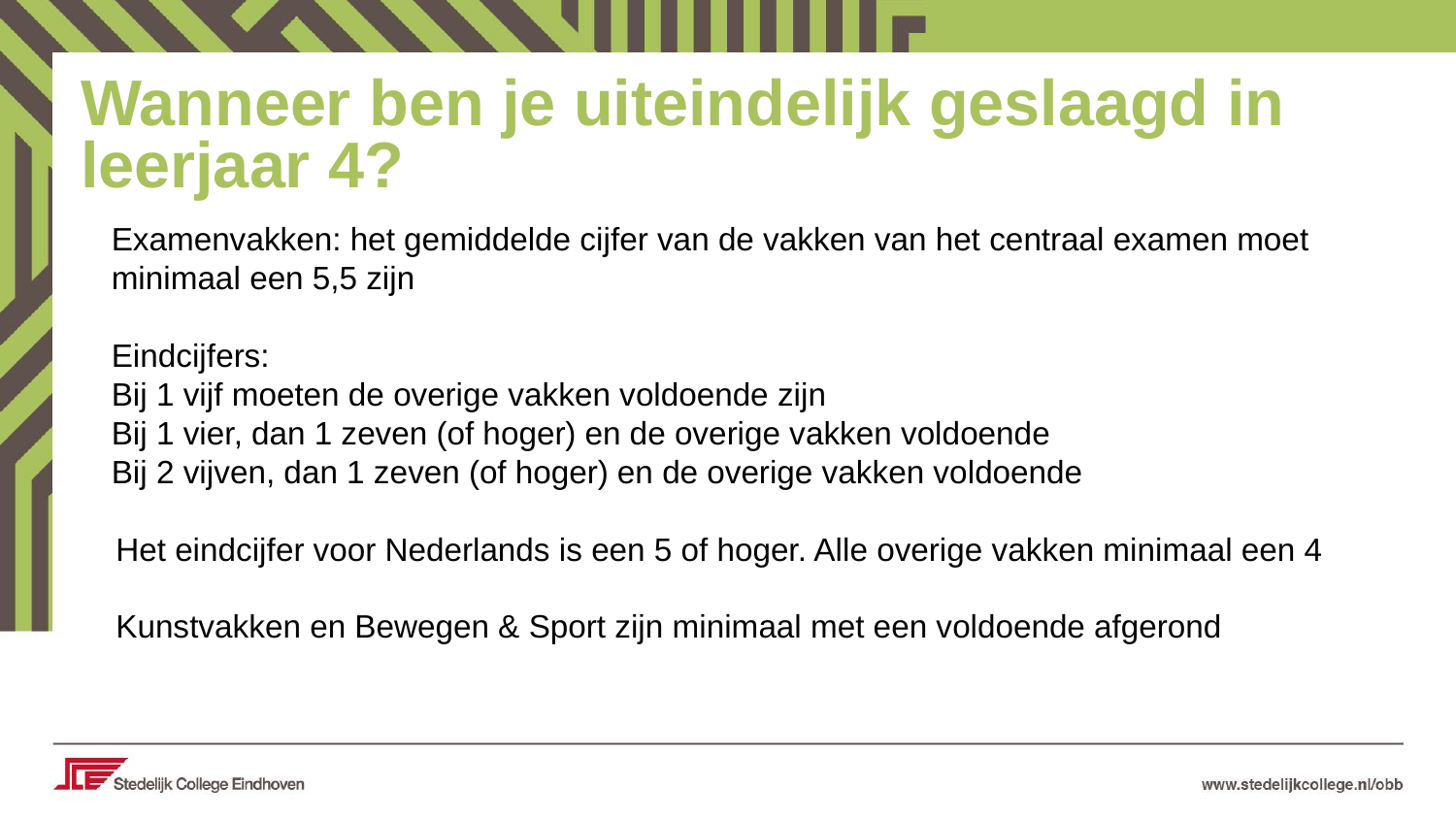

Wanneer ben je uiteindelijk geslaagd in leerjaar 4?
Examenvakken: het gemiddelde cijfer van de vakken van het centraal examen moet minimaal een 5,5 zijn

Eindcijfers:
Bij 1 vijf moeten de overige vakken voldoende zijn
Bij 1 vier, dan 1 zeven (of hoger) en de overige vakken voldoende
Bij 2 vijven, dan 1 zeven (of hoger) en de overige vakken voldoende

Het eindcijfer voor Nederlands is een 5 of hoger. Alle overige vakken minimaal een 4

Kunstvakken en Bewegen & Sport zijn minimaal met een voldoende afgerond